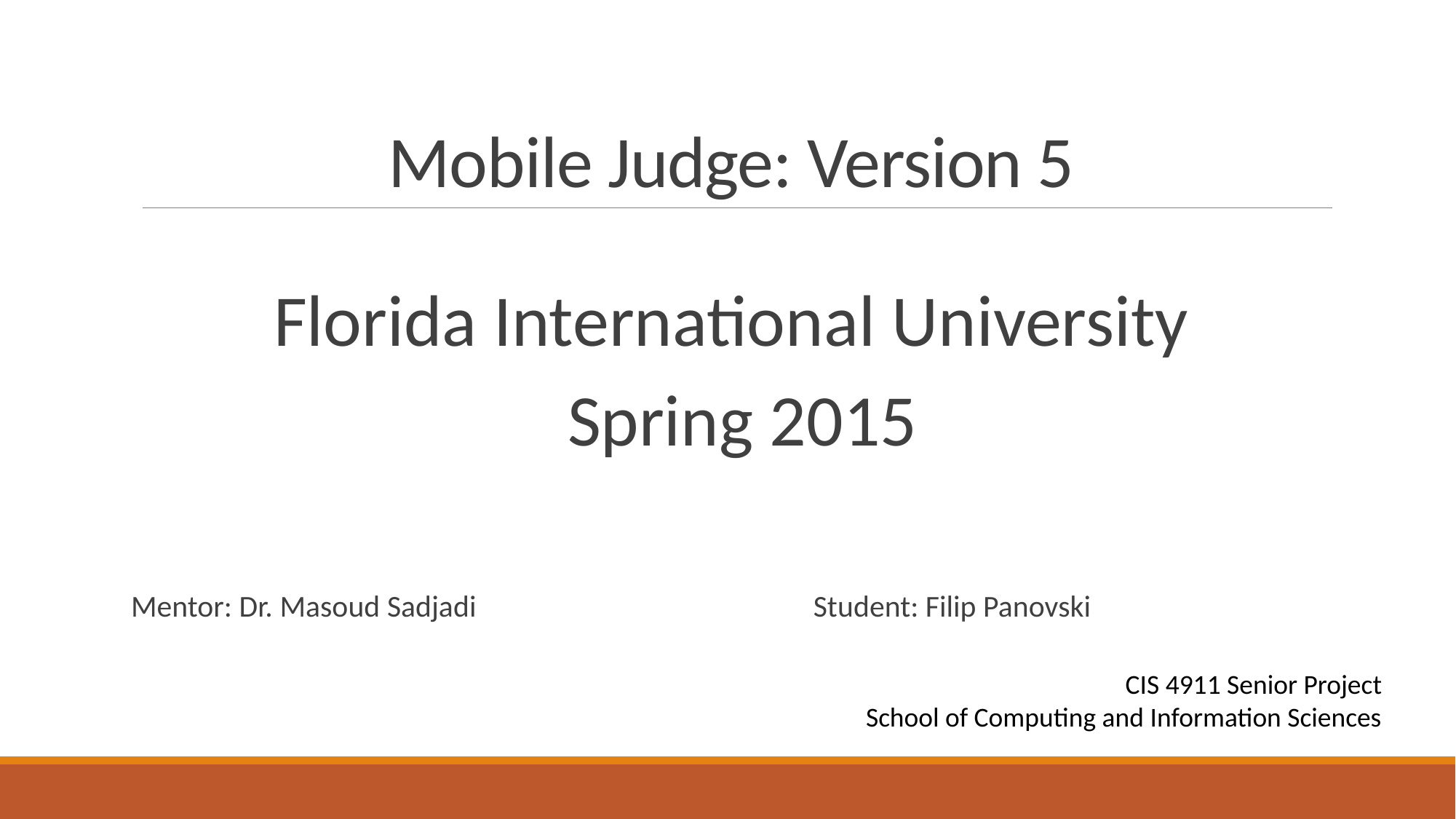

# Mobile Judge: Version 5

Florida International University
				Spring 2015

Mentor: Dr. Masoud Sadjadi			    Student: Filip Panovski
CIS 4911 Senior Project
School of Computing and Information Sciences